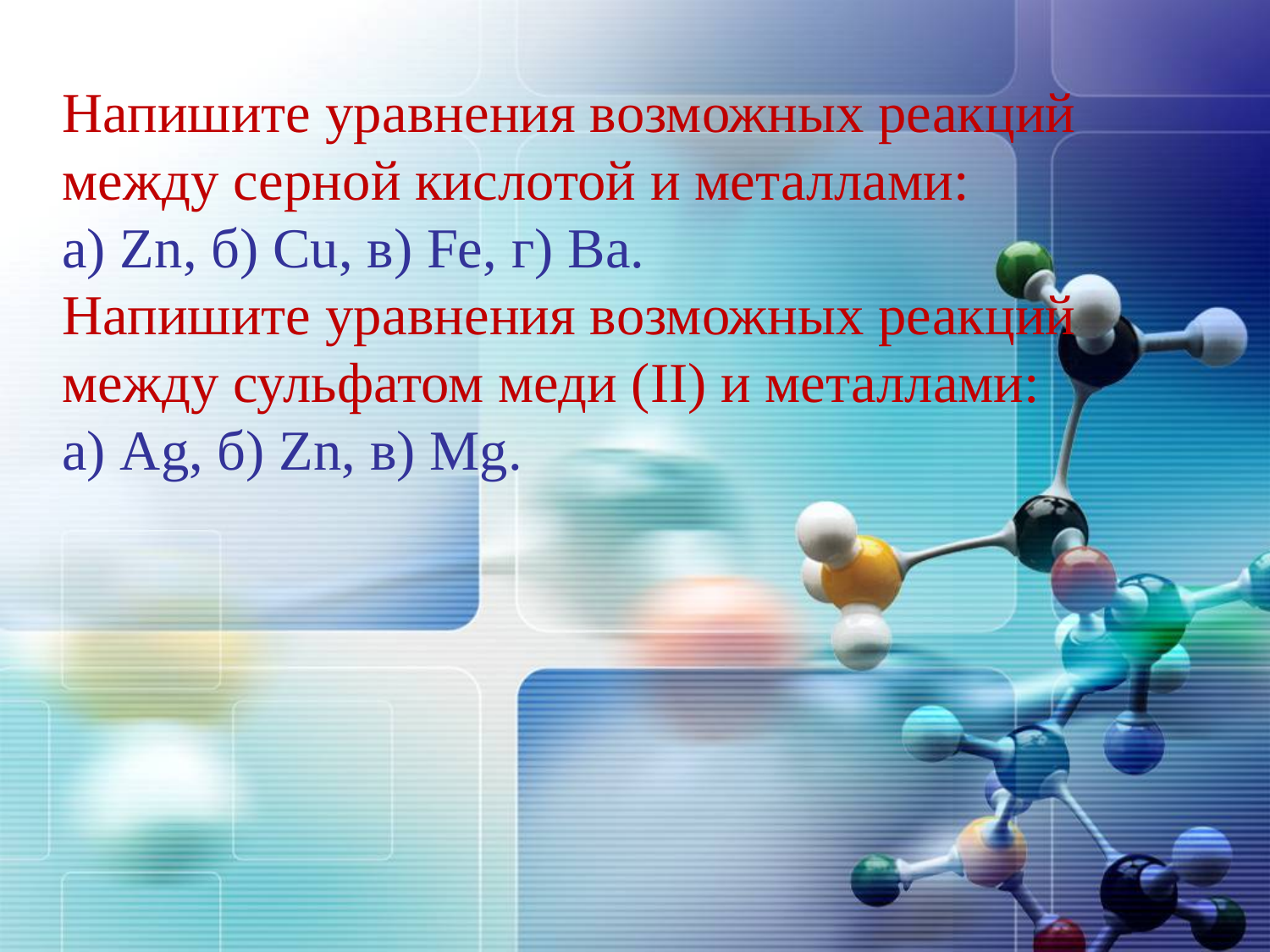

Напишите уравнения возможных реакций между серной кислотой и металлами:
а) Zn, б) Сu, в) Fе, г) Ва.
Напишите уравнения возможных реакций между сульфатом меди (II) и металлами: а) Аg, б) Zn, в) Mg.

#